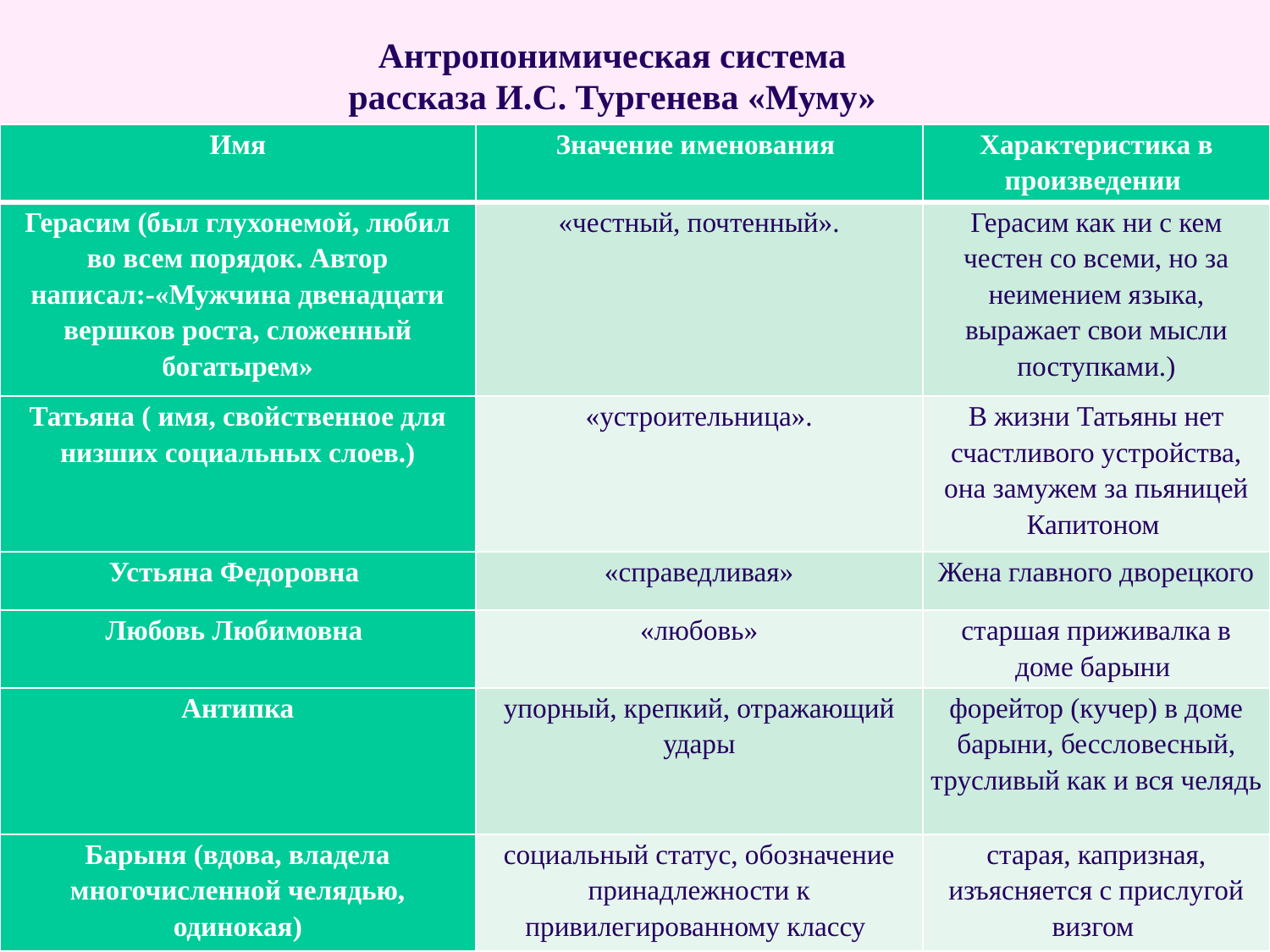

Антропонимическая система рассказа И.С. Тургенева «Муму»
| Имя | Значение именования | Характеристика в произведении |
| --- | --- | --- |
| Герасим (был глухонемой, любил во всем порядок. Автор написал:-«Мужчина двенадцати вершков роста, сложенный богатырем» | «честный, почтенный». | Герасим как ни с кем честен со всеми, но за неимением языка, выражает свои мысли поступками.) |
| Татьяна ( имя, свойственное для низших социальных слоев.) | «устроительница». | В жизни Татьяны нет счастливого устройства, она замужем за пьяницей Капитоном |
| Устьяна Федоровна | «справедливая» | Жена главного дворецкого |
| Любовь Любимовна | «любовь» | старшая приживалка в доме барыни |
| Антипка | упорный, крепкий, отражающий удары | форейтор (кучер) в доме барыни, бессловесный, трусливый как и вся челядь |
| Барыня (вдова, владела многочисленной челядью, одинокая) | социальный статус, обозначение принадлежности к привилегированному классу | старая, капризная, изъясняется с прислугой визгом |